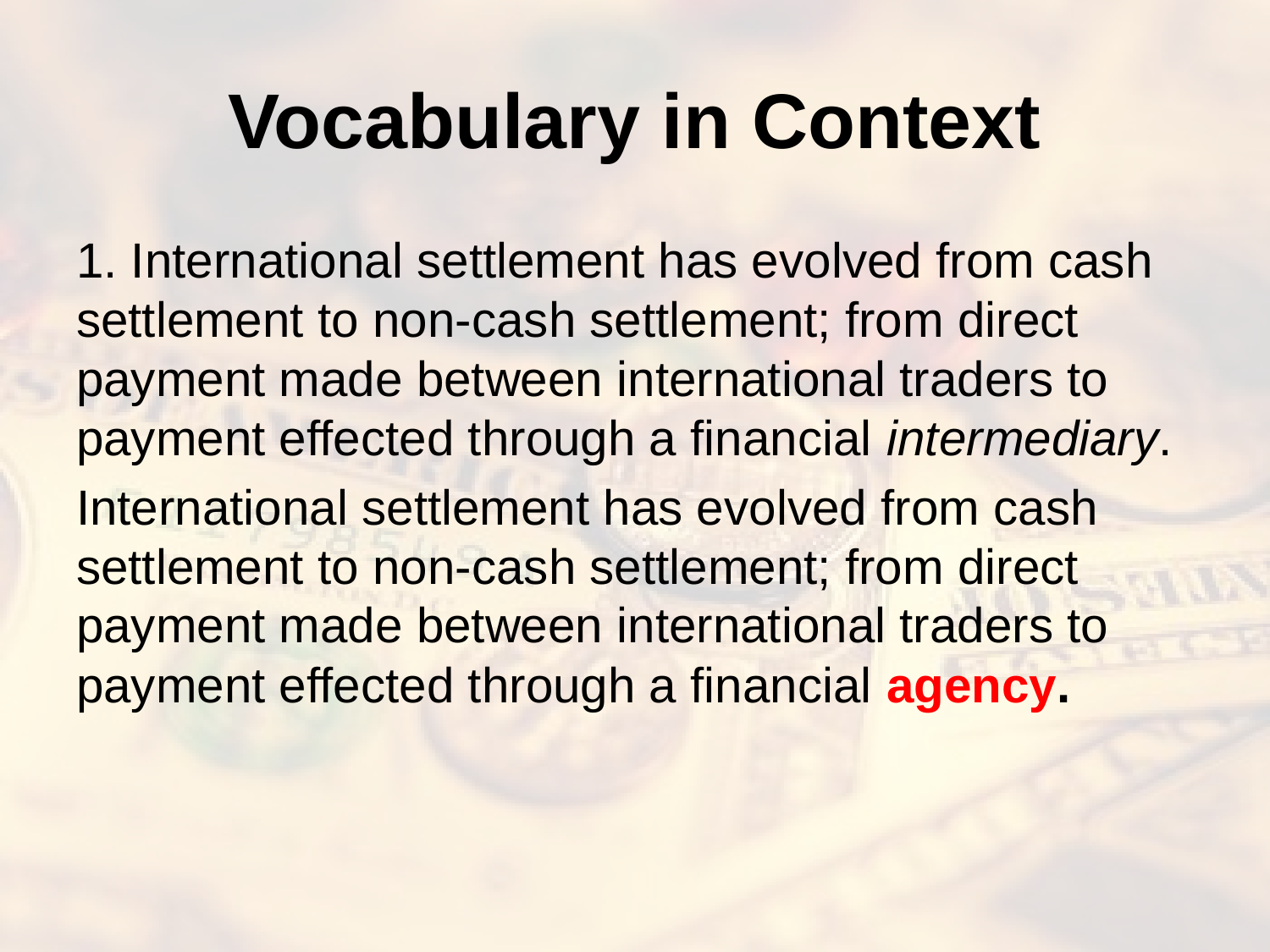

# Vocabulary in Context
1. International settlement has evolved from cash settlement to non-cash settlement; from direct payment made between international traders to payment effected through a financial intermediary.
International settlement has evolved from cash settlement to non-cash settlement; from direct payment made between international traders to payment effected through a financial agency.